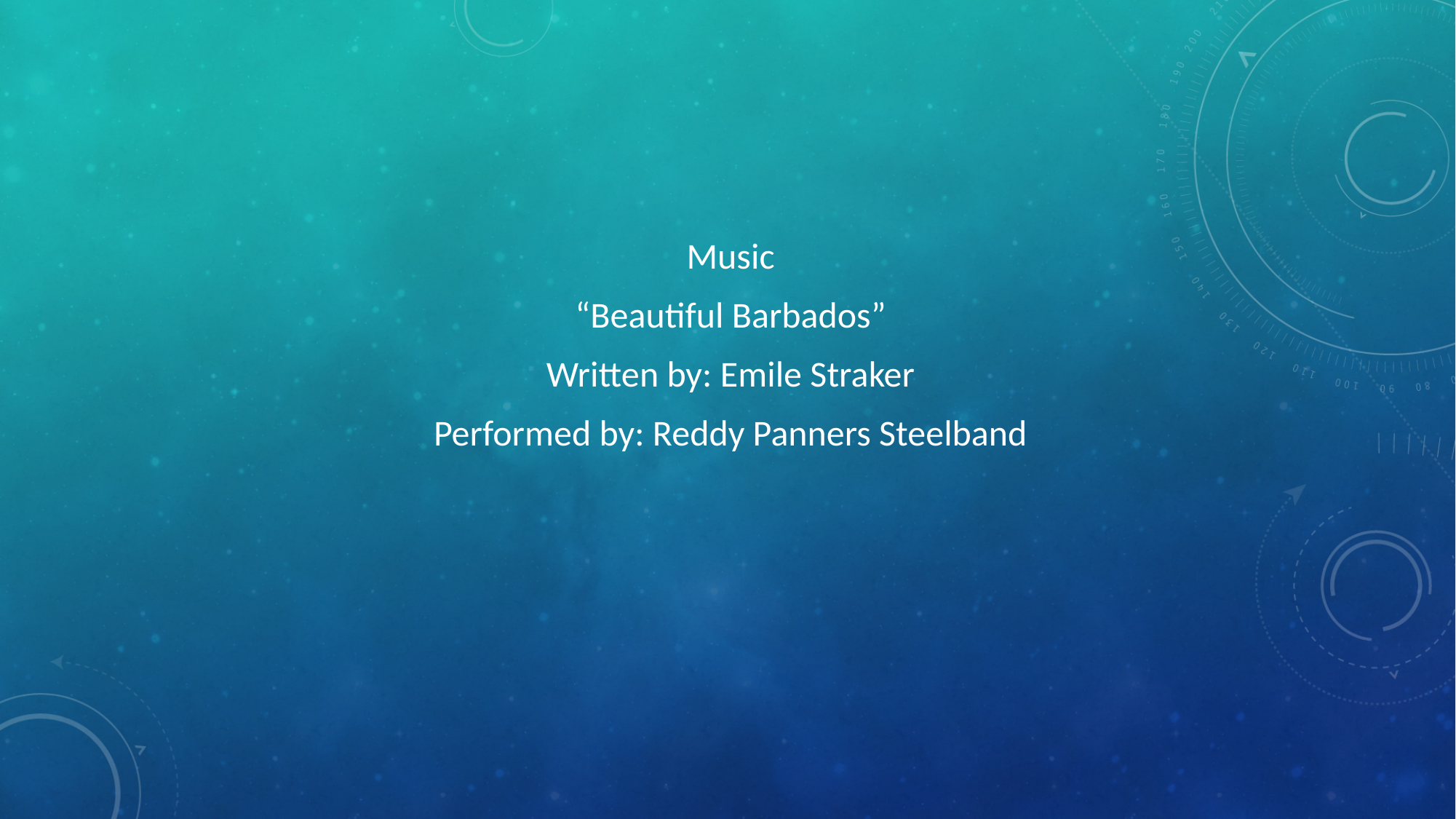

Music
“Beautiful Barbados”
Written by: Emile Straker
Performed by: Reddy Panners Steelband